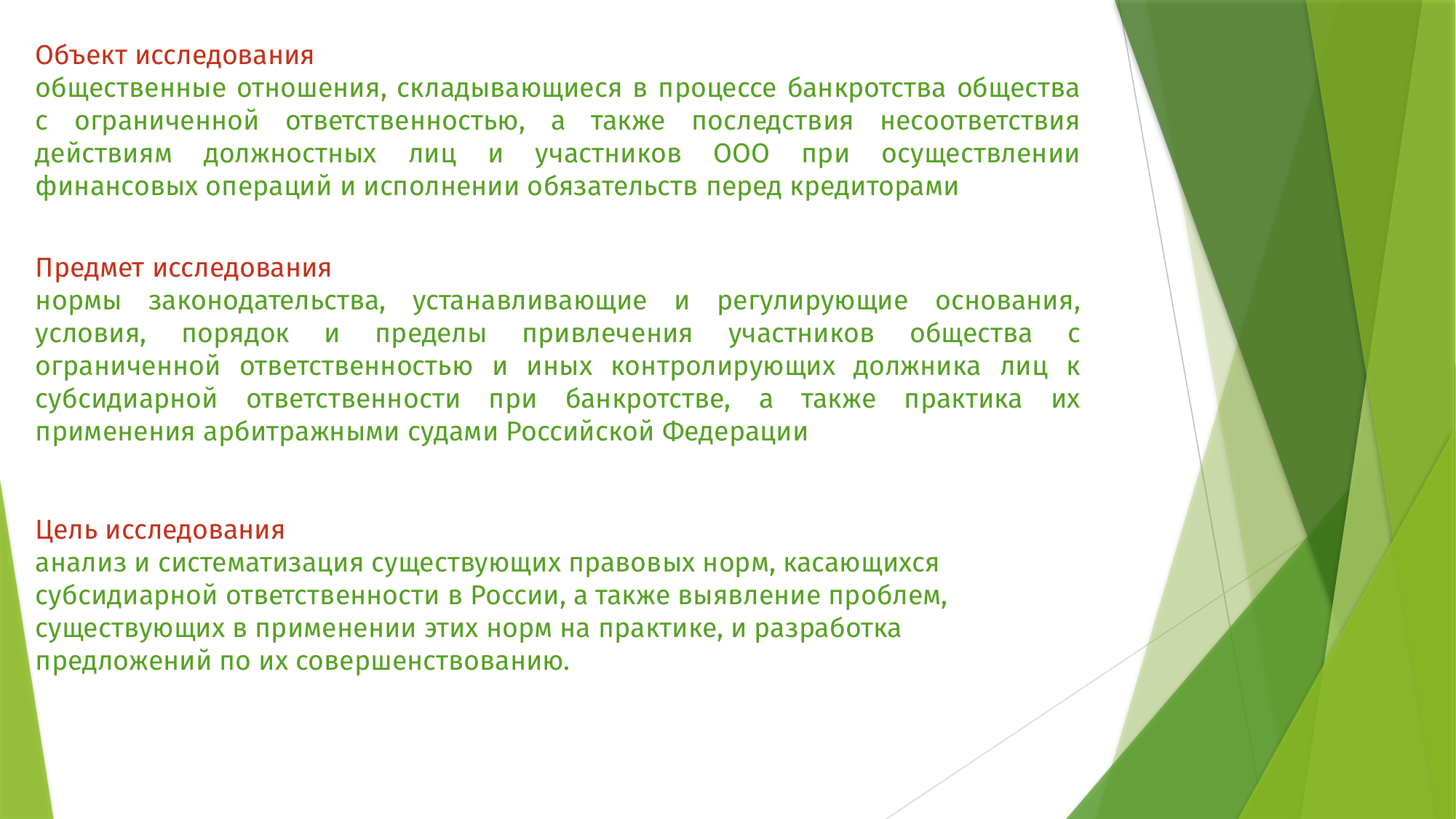

Объект исследования
общественные отношения, складывающиеся в процессе банкротства общества с ограниченной ответственностью, а также последствия несоответствия действиям должностных лиц и участников ООО при осуществлении финансовых операций и исполнении обязательств перед кредиторами

Предмет исследования
нормы законодательства, устанавливающие и регулирующие основания, условия, порядок и пределы привлечения участников общества с ограниченной ответственностью и иных контролирующих должника лиц к субсидиарной ответственности при банкротстве, а также практика их применения арбитражными судами Российской Федерации

Цель исследования
анализ и систематизация существующих правовых норм, касающихся субсидиарной ответственности в России, а также выявление проблем, существующих в применении этих норм на практике, и разработка предложений по их совершенствованию.